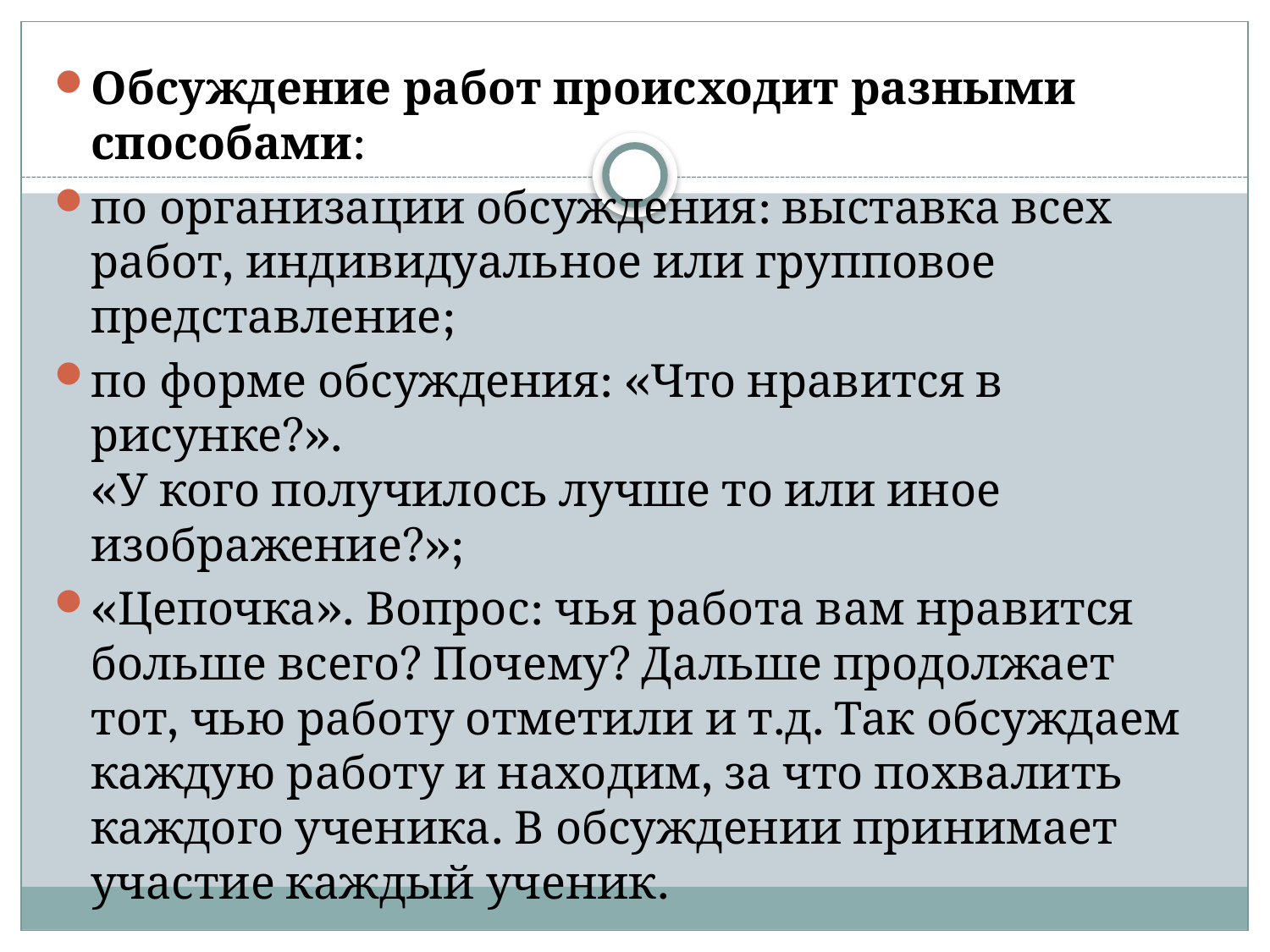

Обсуждение работ происходит разными способами:
по организации обсуждения: выставка всех работ, индивидуальное или групповое представление;
по форме обсуждения: «Что нравится в рисунке?».
«У кого получилось лучше то или иное изображение?»;
«Цепочка». Вопрос: чья работа вам нравится больше всего? Почему? Дальше продолжает тот, чью работу отметили и т.д. Так обсуждаем каждую работу и находим, за что похвалить каждого ученика. В обсуждении принимает участие каждый ученик.